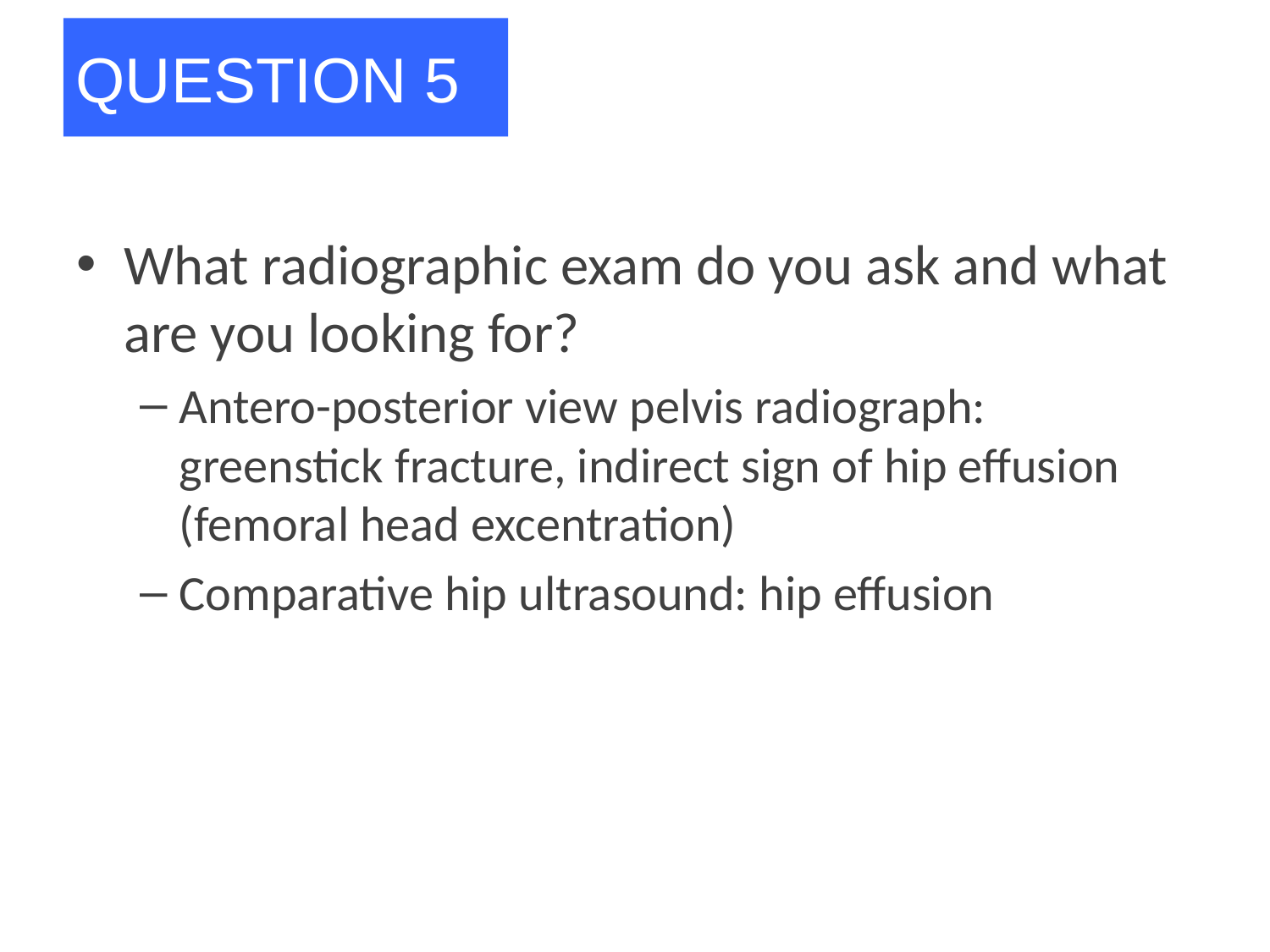

QUESTION 5
What radiographic exam do you ask and what are you looking for?
Antero-posterior view pelvis radiograph: greenstick fracture, indirect sign of hip effusion (femoral head excentration)
Comparative hip ultrasound: hip effusion